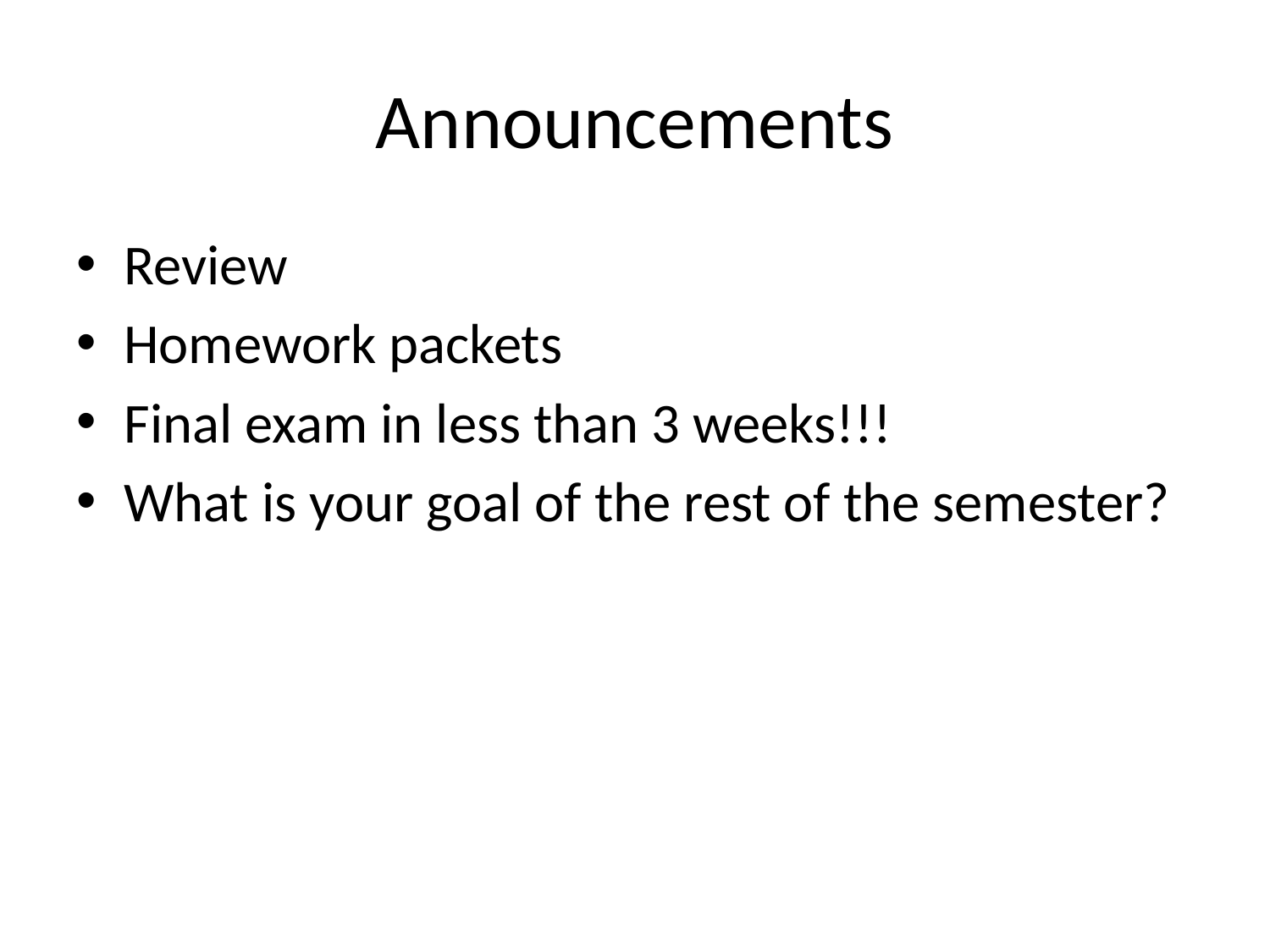

# Announcements
Review
Homework packets
Final exam in less than 3 weeks!!!
What is your goal of the rest of the semester?